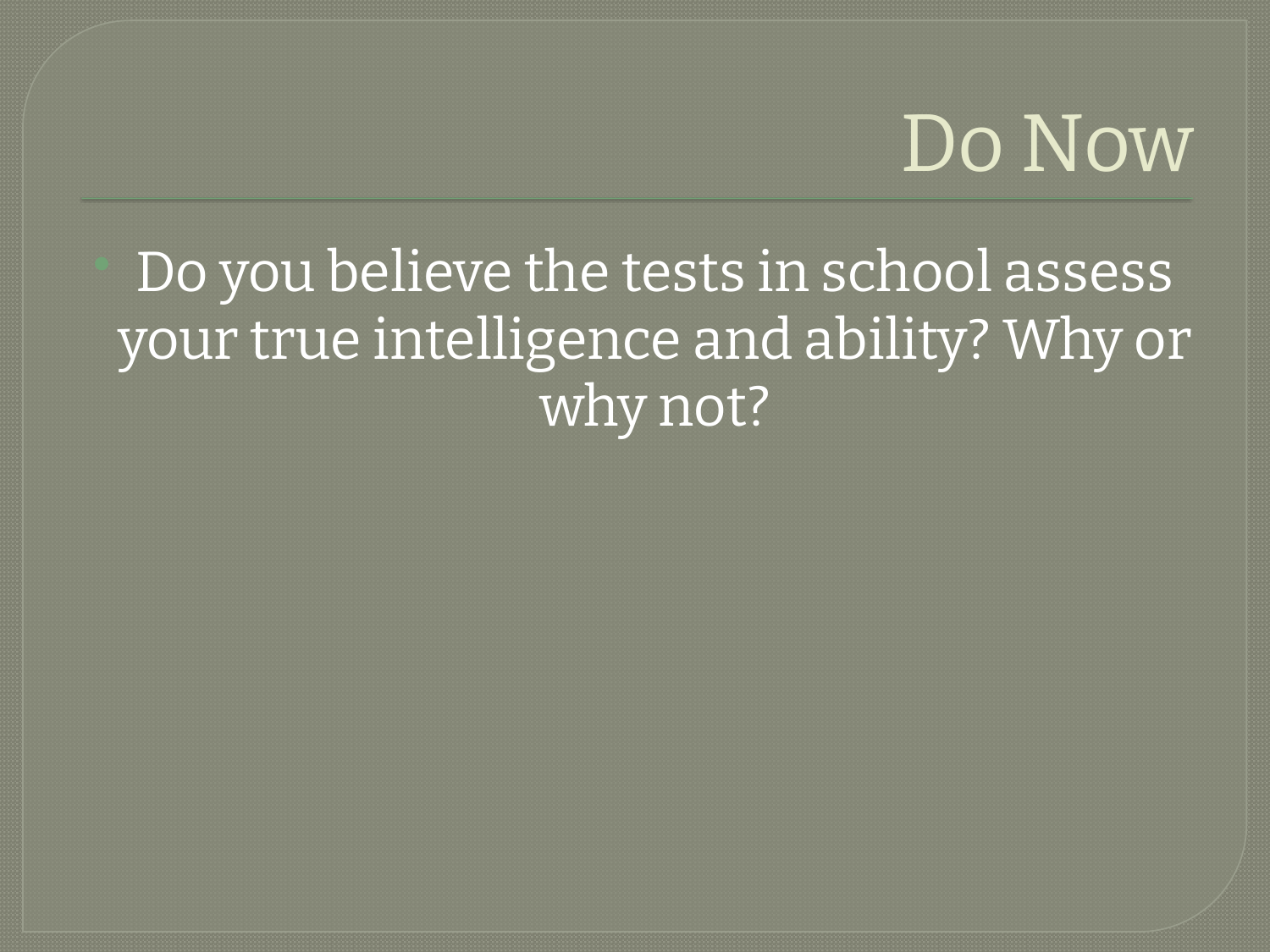

# Do Now
Do you believe the tests in school assess your true intelligence and ability? Why or why not?